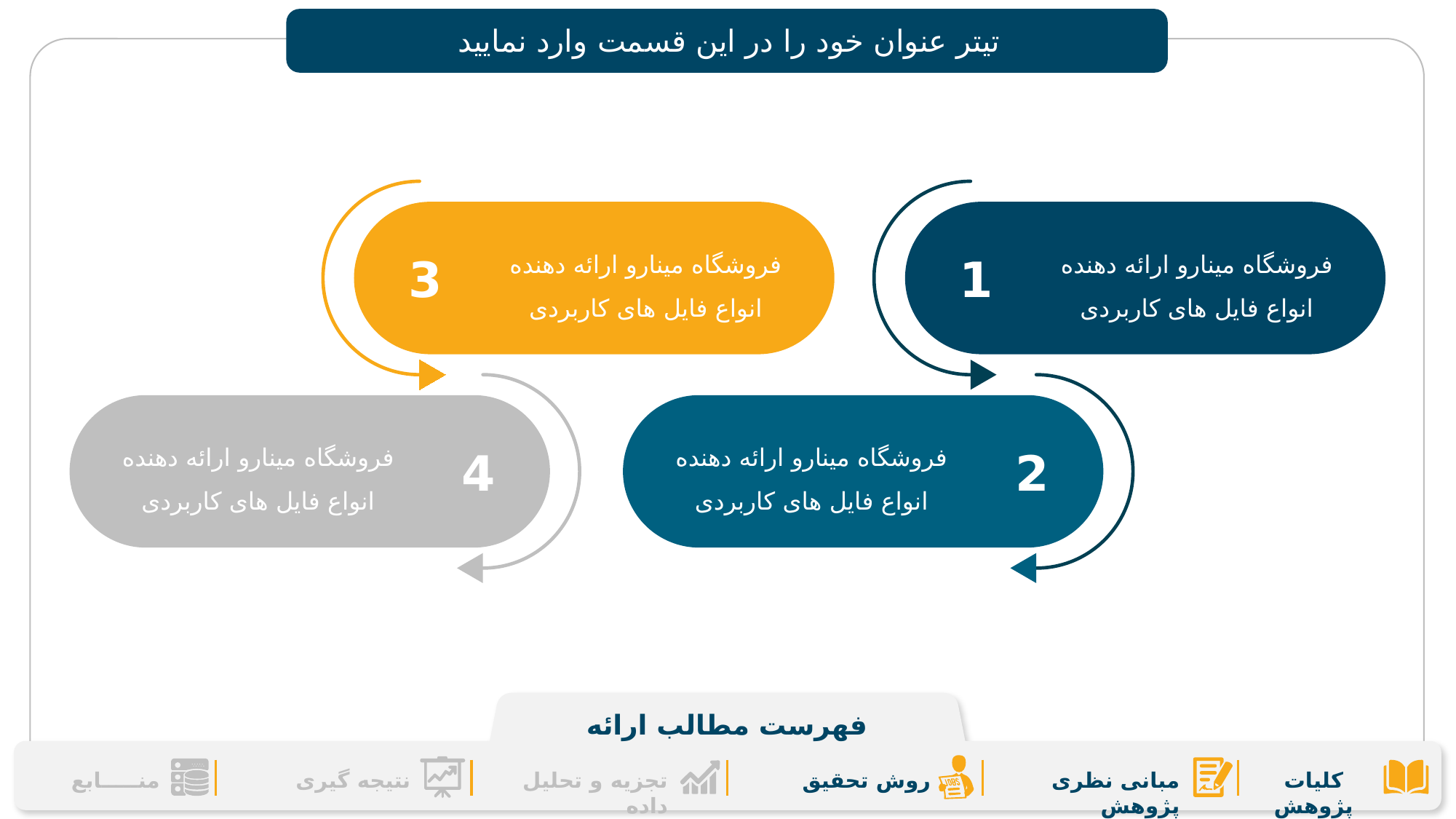

تیتر عنوان خود را در این قسمت وارد نمایید

فروشگاه مینارو ارائه دهنده انواع فایل های کاربردی
3

فروشگاه مینارو ارائه دهنده انواع فایل های کاربردی
1

فروشگاه مینارو ارائه دهنده انواع فایل های کاربردی
4

فروشگاه مینارو ارائه دهنده انواع فایل های کاربردی
2